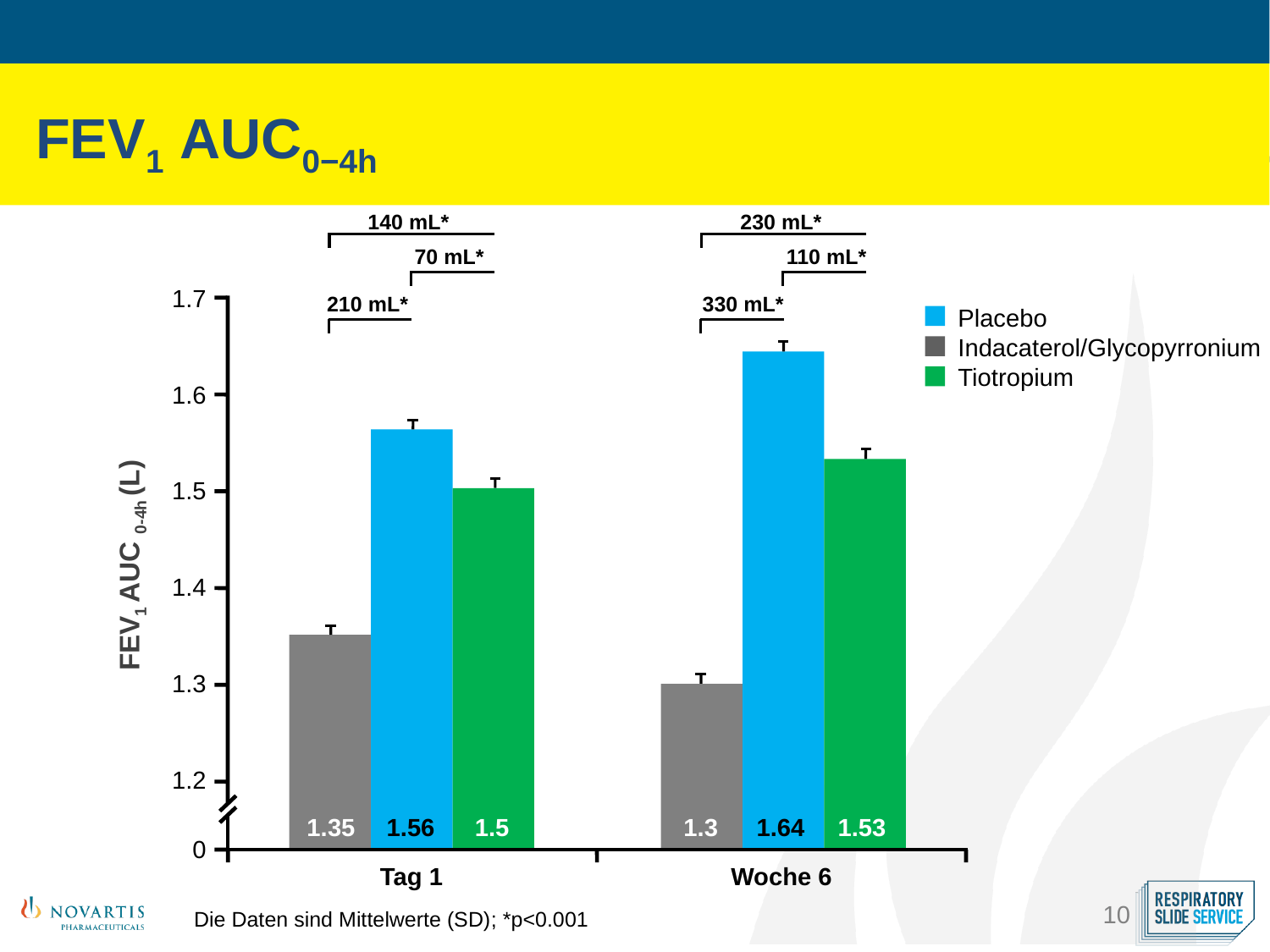

# FEV1 AUC0−4h
140 mL*
230 mL*
70 mL*
110 mL*
1.7
210 mL*
330 mL*
Placebo
Indacaterol/Glycopyrronium
Tiotropium

1.6

1.5

 FEV1 AUC 0-4h (L)
1.4

1.3

1.2

1.35
1.56
1.5
1.3
1.64
1.53

0

Tag 1
Woche 6
Die Daten sind Mittelwerte (SD); *p<0.001